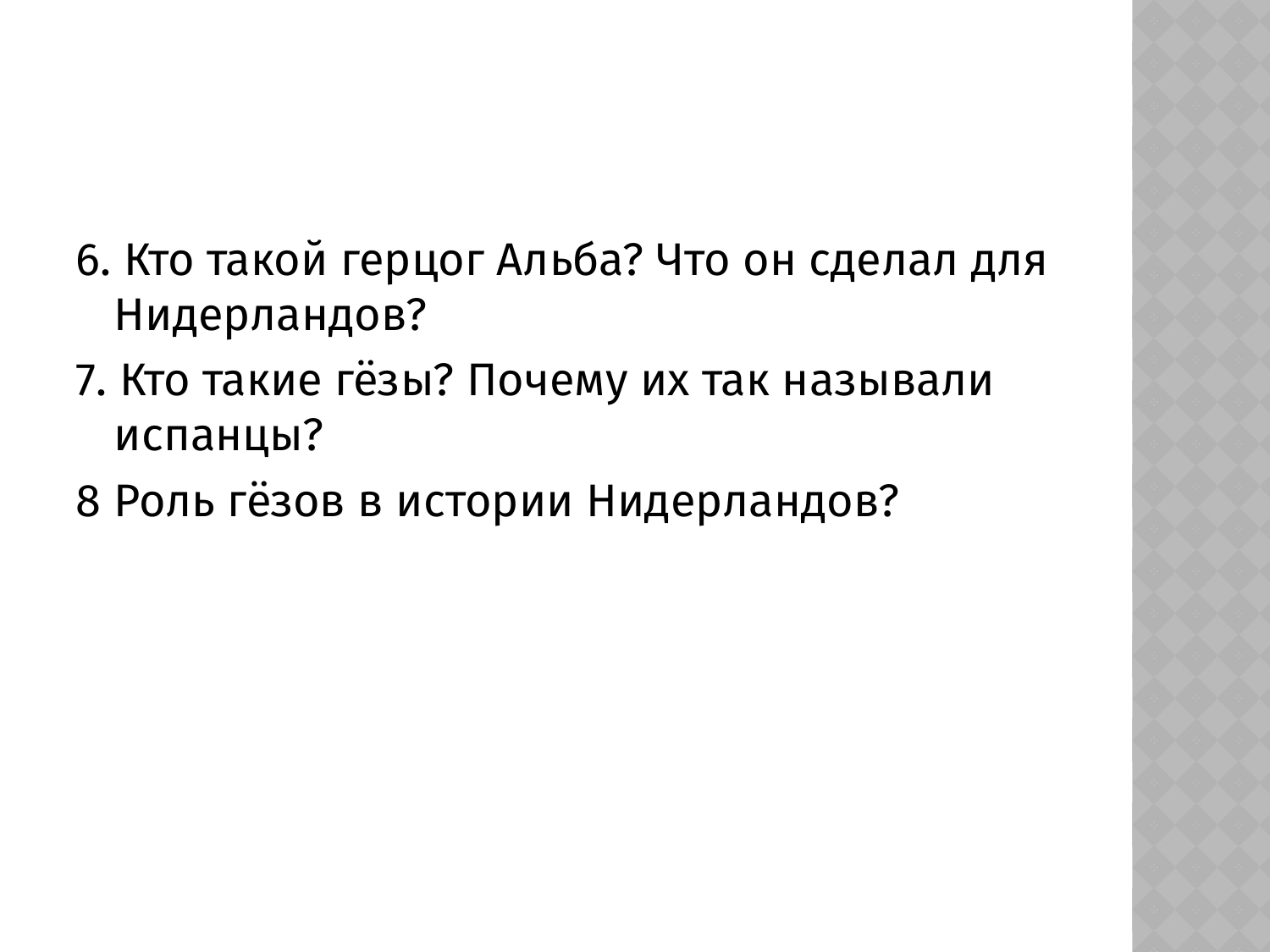

#
6. Кто такой герцог Альба? Что он сделал для Нидерландов?
7. Кто такие гёзы? Почему их так называли испанцы?
8 Роль гёзов в истории Нидерландов?